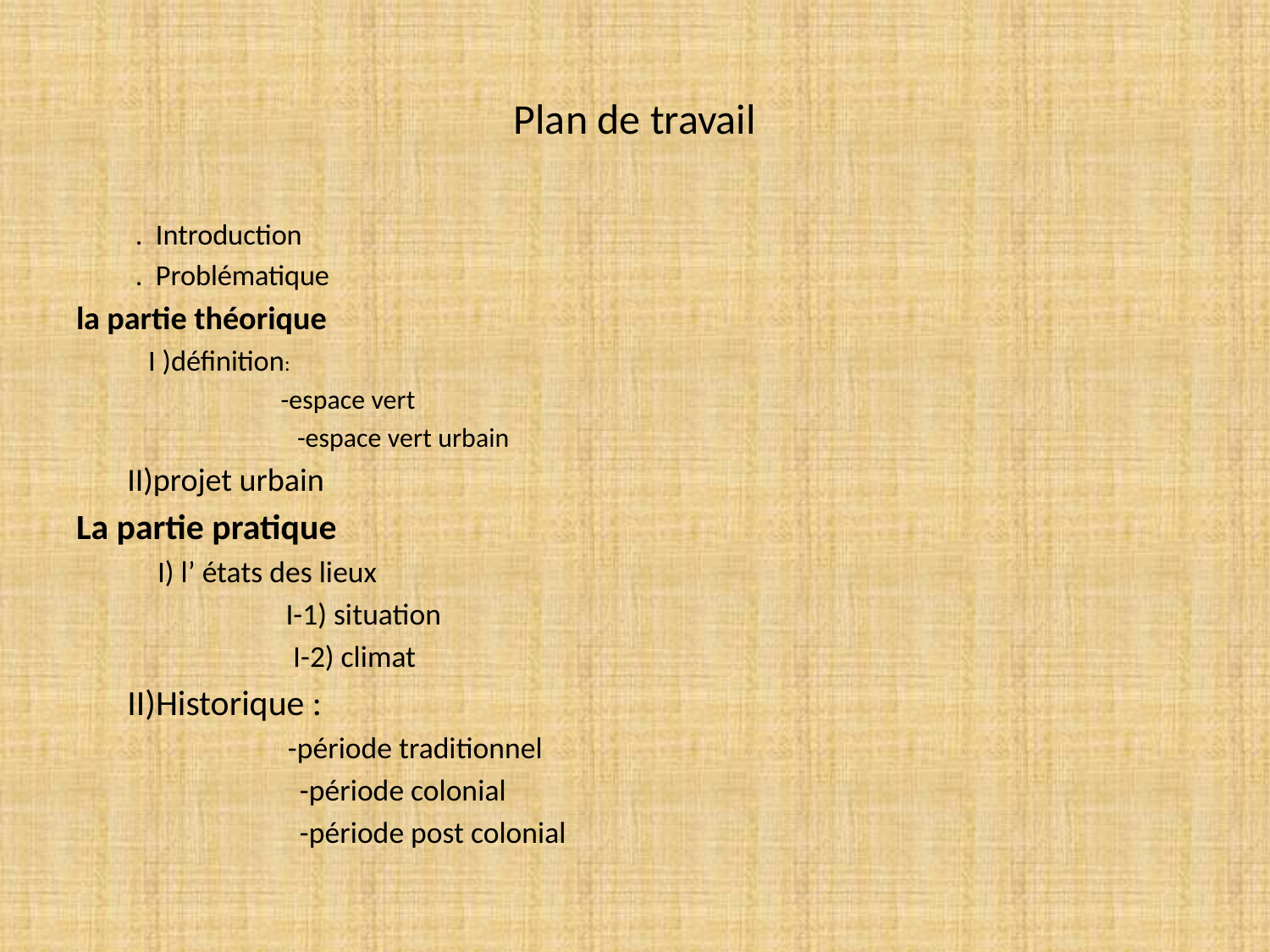

# Plan de travail

         .  Introduction
         .  Problématique
la partie théorique
           I )définition:
                                           -espace vert
                                    -espace vert urbain
           II)projet urbain
La partie pratique
            I) l’ états des lieux
                                             I-1) situation
                                I-2) climat
           II)Historique :
                                             -période traditionnel
                                 -période colonial
                                 -période post colonial